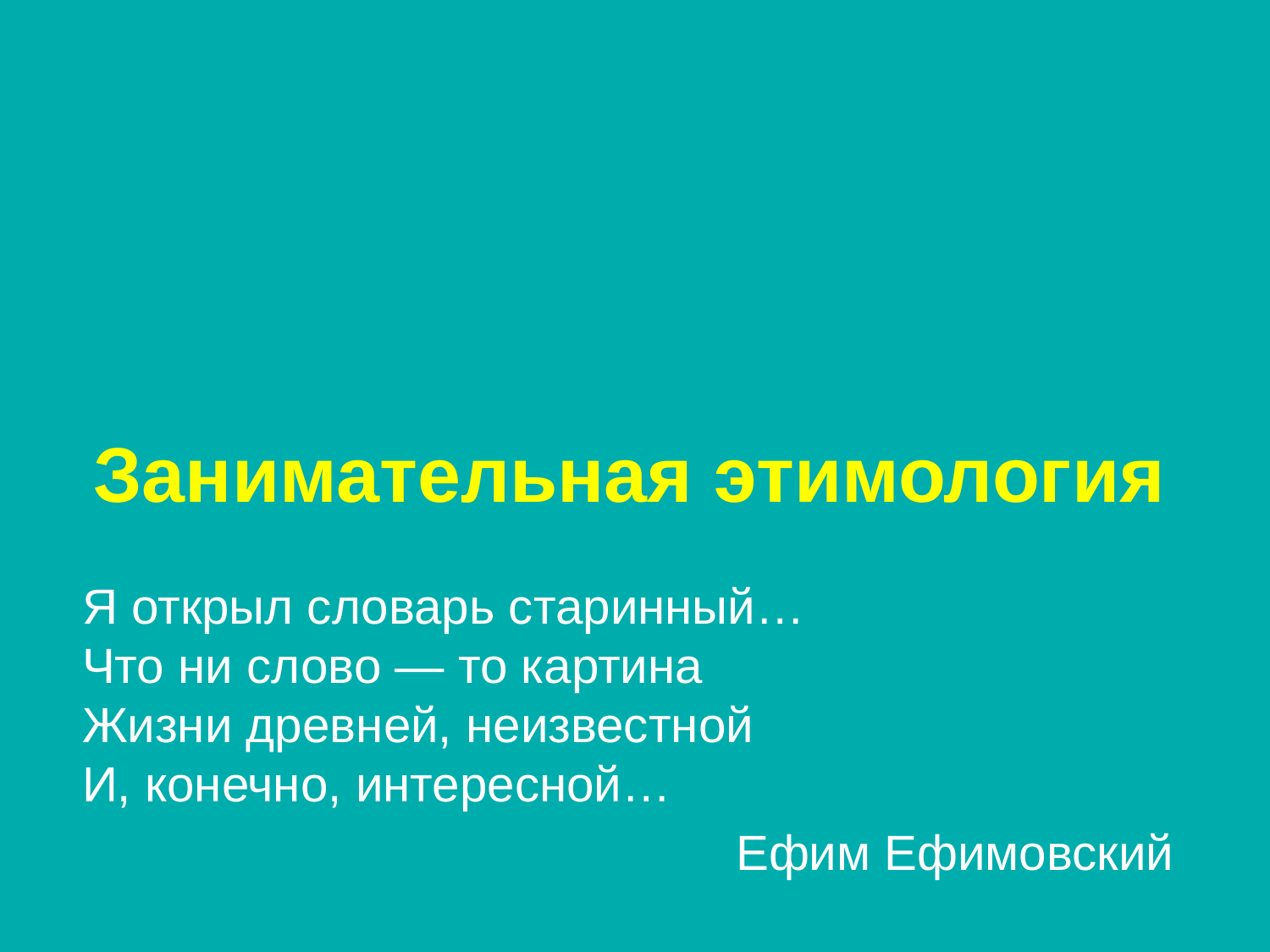

# Занимательная этимология
Я открыл словарь старинный…
Что ни слово — то картина
Жизни древней, неизвестной
И, конечно, интересной…
Ефим Ефимовский